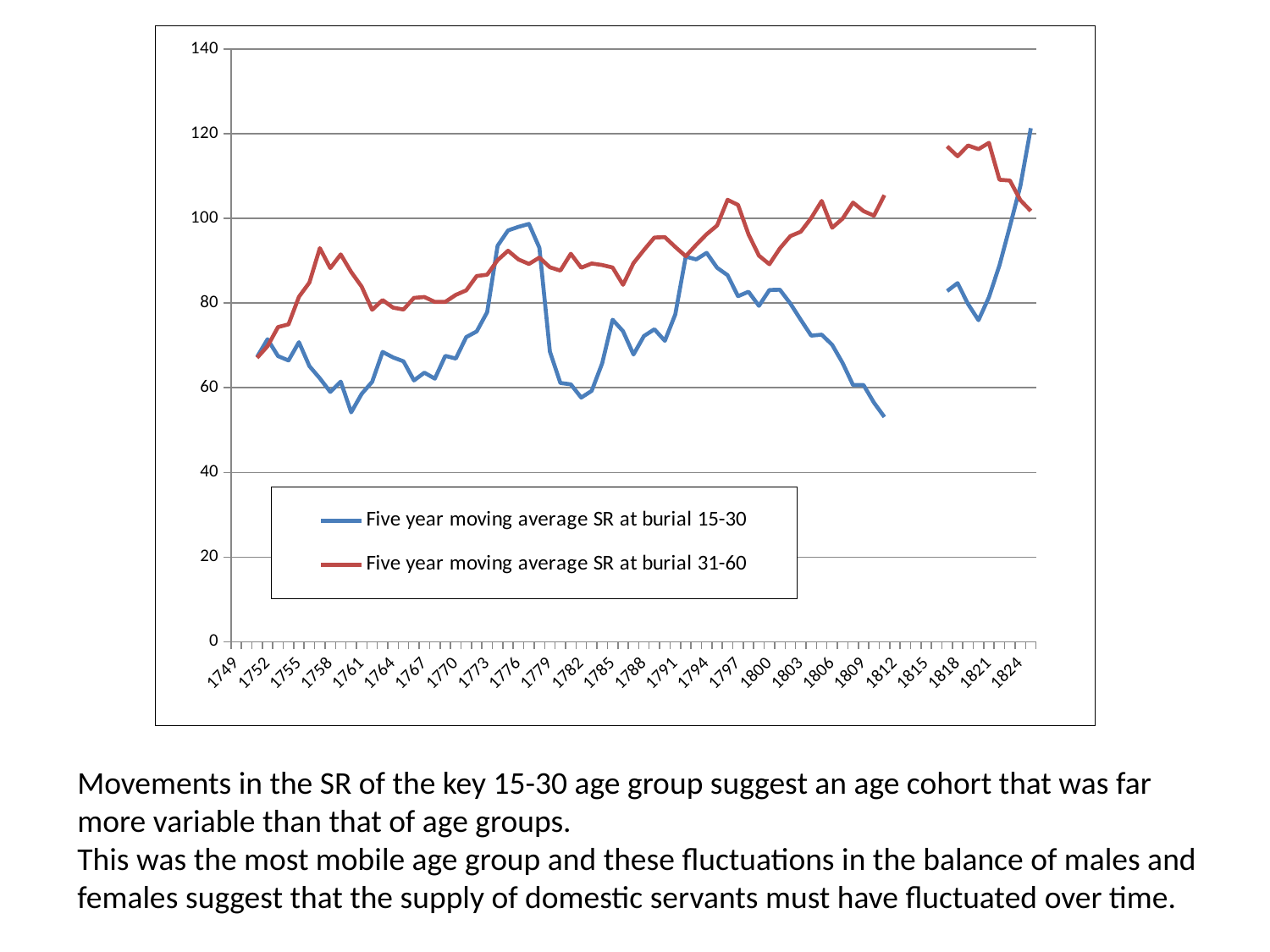

### Chart

| Category | Five year moving average SR at burial 15-30 | Five year moving average SR at burial 31-60 |
|---|---|---|
| 1749 | None | None |
| 1750 | None | None |
| 1751 | 67.30911844191816 | 67.08522582798915 |
| 1752 | 71.4737673523288 | 69.82667952861978 |
| 1753 | 67.48480945032834 | 74.34819191453896 |
| 1754 | 66.45817238040546 | 74.9693180318483 |
| 1755 | 70.7718978706012 | 81.4803509707674 |
| 1756 | 65.12543322413711 | 84.84769790954327 |
| 1757 | 62.21513971442241 | 92.98011420460793 |
| 1758 | 59.007695817323274 | 88.2563226164086 |
| 1759 | 61.440850897537175 | 91.48637799734016 |
| 1760 | 54.199471587192185 | 87.33383562445866 |
| 1761 | 58.555027142747896 | 83.89529741847872 |
| 1762 | 61.389341692789955 | 78.4143273031186 |
| 1763 | 68.46980146290491 | 80.71756804385932 |
| 1764 | 67.17110016420361 | 78.92835235758389 |
| 1765 | 66.25458473770634 | 78.47380690303932 |
| 1766 | 61.72125140437299 | 81.22334384479686 |
| 1767 | 63.581059205390254 | 81.43518704746579 |
| 1768 | 62.145161769492994 | 80.2683705007029 |
| 1769 | 67.53477215910308 | 80.28503716736932 |
| 1770 | 66.90478810806637 | 81.93005881239097 |
| 1771 | 71.97145477473347 | 83.01191721947117 |
| 1772 | 73.30408301376042 | 86.39268138284399 |
| 1773 | 77.85109156076898 | 86.70169591618381 |
| 1774 | 93.53290974258715 | 90.1387329532201 |
| 1775 | 97.14837473736249 | 92.36552294979501 |
| 1776 | 98.00858979112596 | 90.29386689883958 |
| 1777 | 98.6928517657105 | 89.24210706447107 |
| 1778 | 93.05793113078913 | 90.74953029001547 |
| 1779 | 68.55793113078913 | 88.45589852875739 |
| 1780 | 61.12760519786591 | 87.66363234170709 |
| 1781 | 60.80502455270434 | 91.64276870762257 |
| 1782 | 57.68227159944299 | 88.35559371492631 |
| 1783 | 59.27075774016831 | 89.33896122460992 |
| 1784 | 65.7535163608578 | 88.9918263451014 |
| 1785 | 76.08352881415786 | 88.39385337212798 |
| 1786 | 73.36010205582899 | 84.31480442971682 |
| 1787 | 67.85814638438141 | 89.43531275574618 |
| 1788 | 72.22204119603724 | 92.54063704207175 |
| 1789 | 73.81771394789754 | 95.47769997913473 |
| 1790 | 71.0904412206241 | 95.57297511038028 |
| 1791 | 77.35030764442516 | 93.25340898605886 |
| 1792 | 90.97132077763355 | 91.06048508752761 |
| 1793 | 90.31198011829288 | 93.75967207939753 |
| 1794 | 91.852596364791 | 96.25967207939753 |
| 1795 | 88.34195806691916 | 98.32436179104285 |
| 1796 | 86.58672457255474 | 104.38201030428345 |
| 1797 | 81.62505209868706 | 103.1677392080289 |
| 1798 | 82.67972070052546 | 96.23067627096599 |
| 1799 | 79.34638736719265 | 91.19099373128344 |
| 1800 | 83.09512090316029 | 89.17571903308108 |
| 1801 | 83.15723270440249 | 92.90759236838822 |
| 1802 | 79.91913746630767 | 95.80939652759432 |
| 1803 | 76.06271777003433 | 96.84990774051995 |
| 1804 | 72.32245802977508 | 100.07924545261628 |
| 1805 | 72.53890824622532 | 104.11964949302032 |
| 1806 | 70.15795586527297 | 97.78865370059395 |
| 1807 | 65.85937156668788 | 99.93866534746095 |
| 1808 | 60.636989931107586 | 103.72995391370414 |
| 1809 | 60.647090941208575 | 101.71954402430954 |
| 1810 | 56.490681858328905 | 100.634278515235 |
| 1811 | 53.098686922216324 | 105.48338584639994 |
| 1812 | None | None |
| 1813 | None | None |
| 1814 | None | None |
| 1815 | None | None |
| 1816 | None | None |
| 1817 | 82.84493284493284 | 116.99091900911374 |
| 1818 | 84.71434479498996 | 114.66626617991173 |
| 1819 | 79.7714758359914 | 117.2124649987239 |
| 1820 | 75.96195202646815 | 116.33846322410102 |
| 1821 | 81.39784946236563 | 117.83163173418558 |
| 1822 | 88.89784946236563 | 109.1321935319384 |
| 1823 | 98.10606060606061 | 108.92706532681022 |
| 1824 | 107.63257575757532 | 104.3095165900196 |
| 1825 | 121.2878787878788 | 101.76051487364931 |
Movements in the SR of the key 15-30 age group suggest an age cohort that was far more variable than that of age groups.
This was the most mobile age group and these fluctuations in the balance of males and females suggest that the supply of domestic servants must have fluctuated over time.